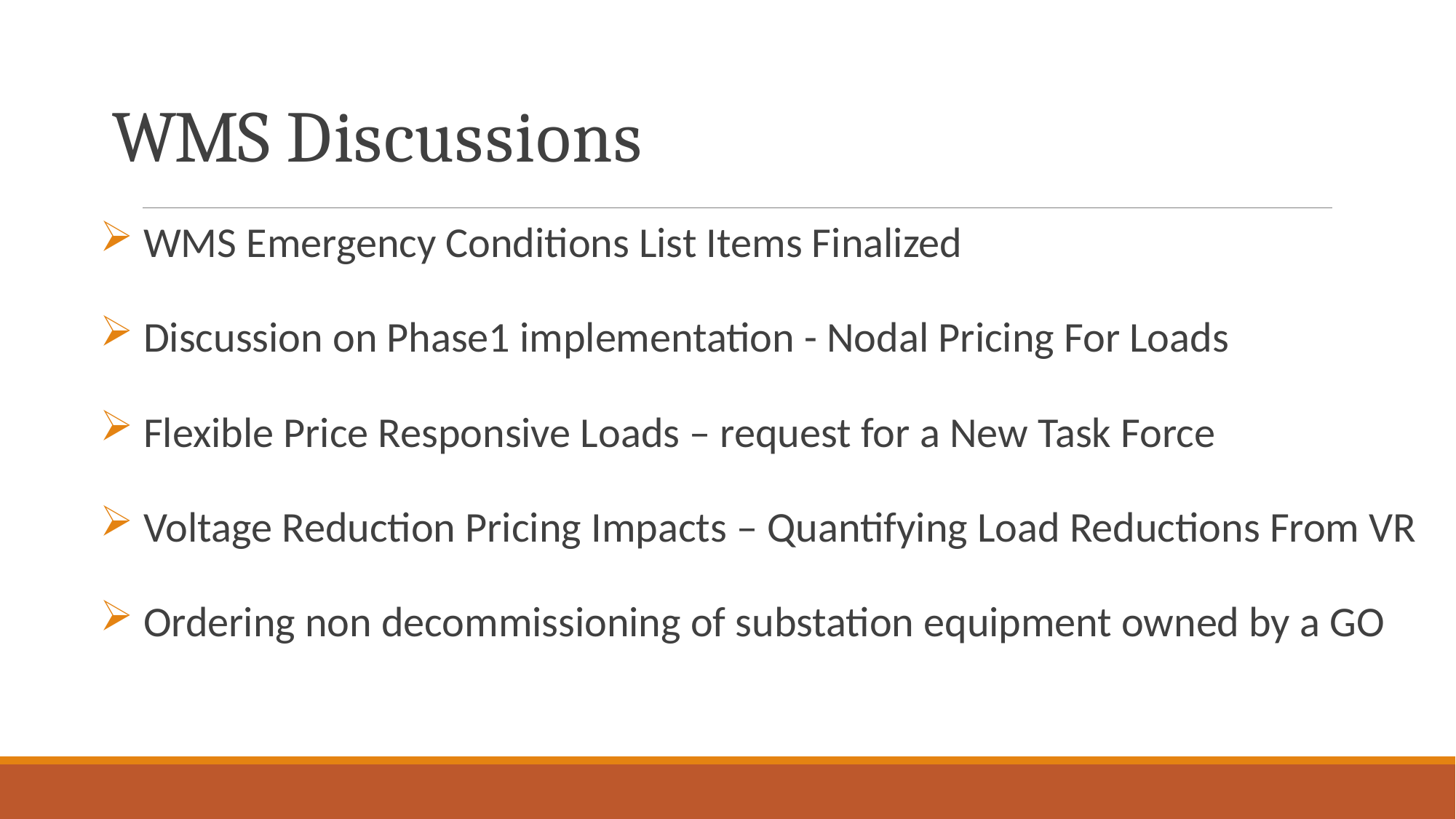

# WMS Discussions
 WMS Emergency Conditions List Items Finalized

 Discussion on Phase1 implementation - Nodal Pricing For Loads

 Flexible Price Responsive Loads – request for a New Task Force

 Voltage Reduction Pricing Impacts – Quantifying Load Reductions From VR

 Ordering non decommissioning of substation equipment owned by a GO